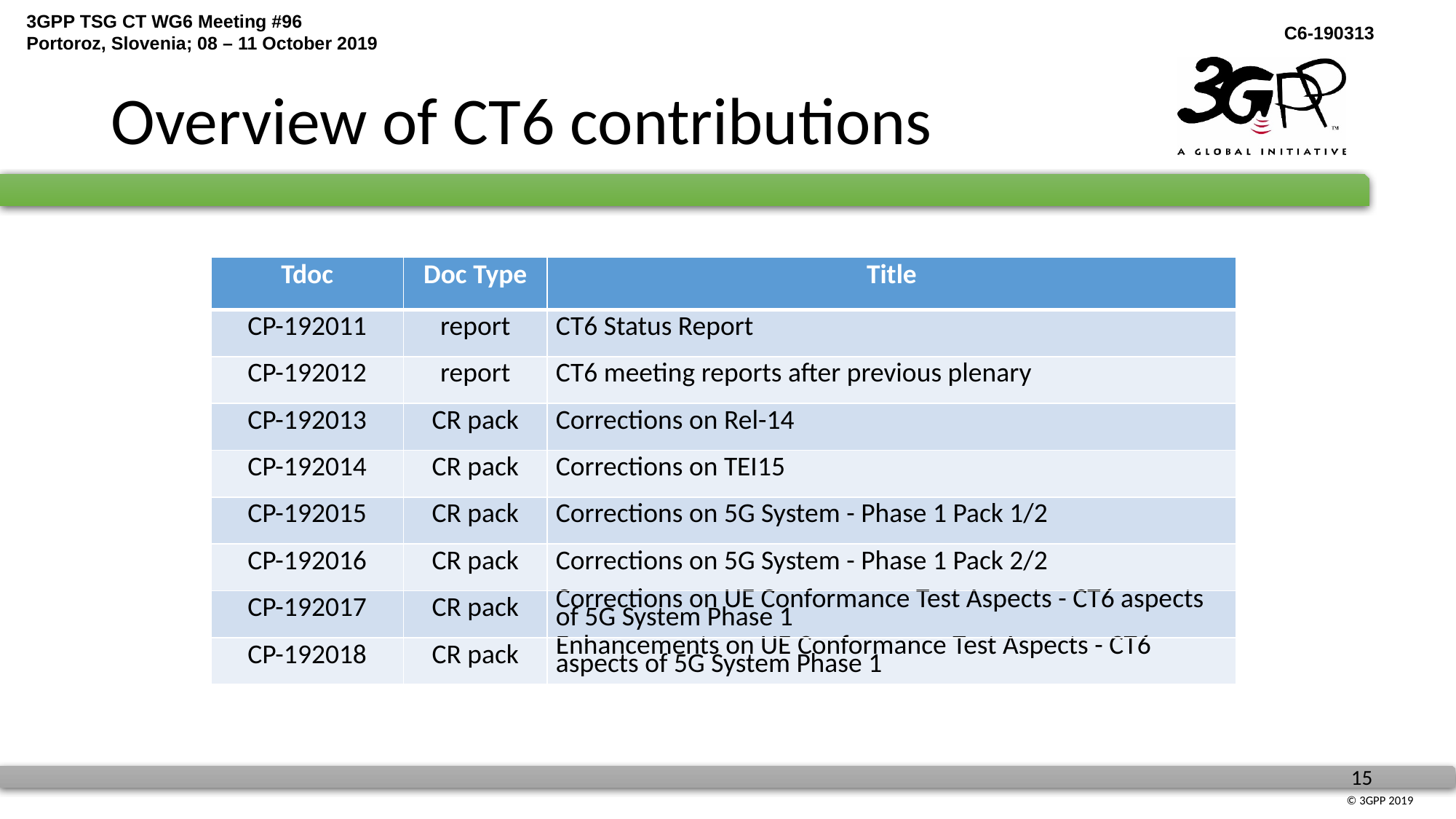

# Overview of CT6 contributions
| Tdoc | Doc Type | Title |
| --- | --- | --- |
| CP-192011 | report | CT6 Status Report |
| CP-192012 | report | CT6 meeting reports after previous plenary |
| CP-192013 | CR pack | Corrections on Rel-14 |
| CP-192014 | CR pack | Corrections on TEI15 |
| CP-192015 | CR pack | Corrections on 5G System - Phase 1 Pack 1/2 |
| CP-192016 | CR pack | Corrections on 5G System - Phase 1 Pack 2/2 |
| CP-192017 | CR pack | Corrections on UE Conformance Test Aspects - CT6 aspects of 5G System Phase 1 |
| CP-192018 | CR pack | Enhancements on UE Conformance Test Aspects - CT6 aspects of 5G System Phase 1 |